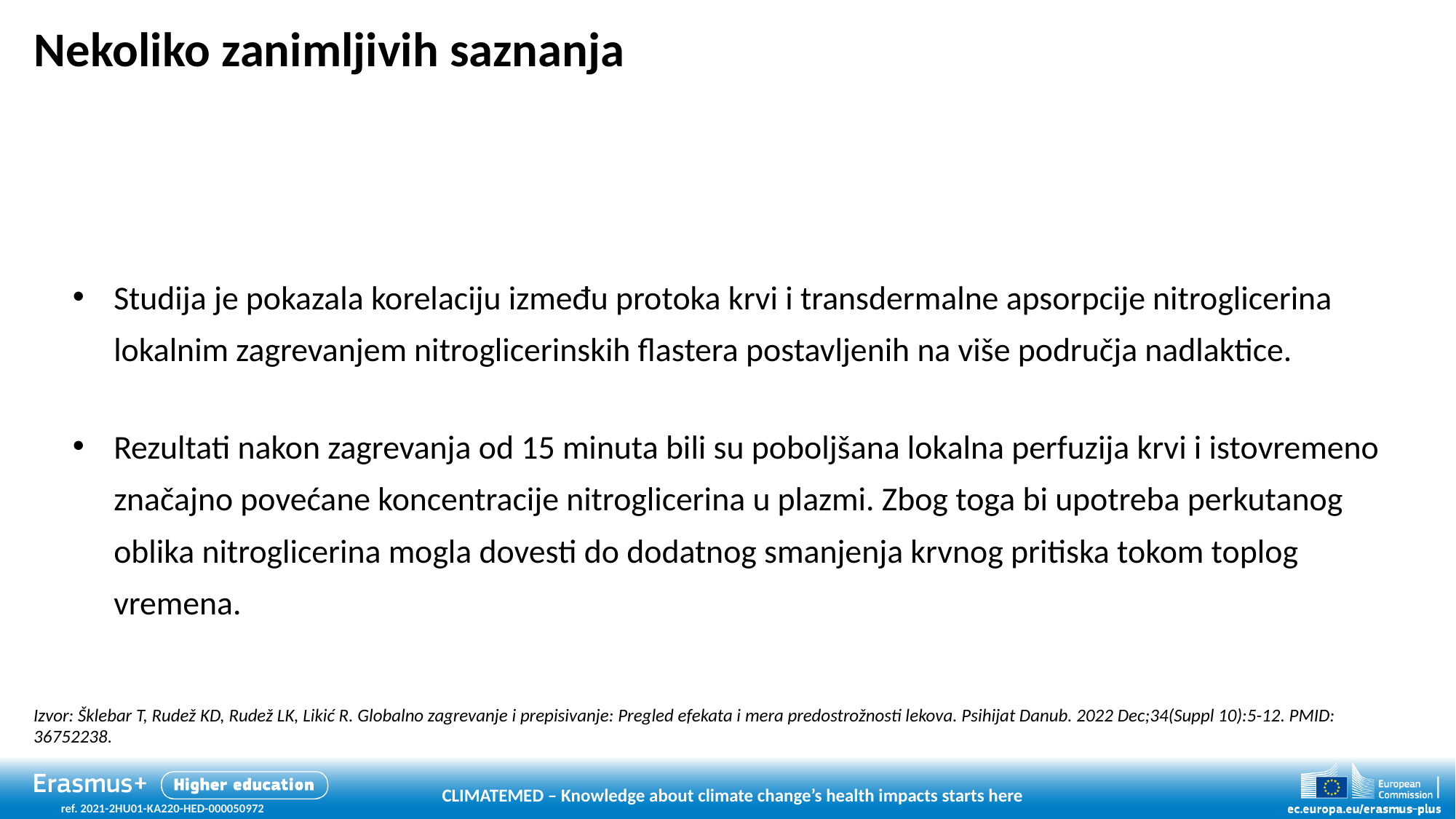

# Nekoliko zanimljivih saznanja
Studija je pokazala korelaciju između protoka krvi i transdermalne apsorpcije nitroglicerina lokalnim zagrevanjem nitroglicerinskih flastera postavljenih na više područja nadlaktice.
Rezultati nakon zagrevanja od 15 minuta bili su poboljšana lokalna perfuzija krvi i istovremeno značajno povećane koncentracije nitroglicerina u plazmi. Zbog toga bi upotreba perkutanog oblika nitroglicerina mogla dovesti do dodatnog smanjenja krvnog pritiska tokom toplog vremena.
Izvor: Šklebar T, Rudež KD, Rudež LK, Likić R. Globalno zagrevanje i prepisivanje: Pregled efekata i mera predostrožnosti lekova. Psihijat Danub. 2022 Dec;34(Suppl 10):5-12. PMID: 36752238.